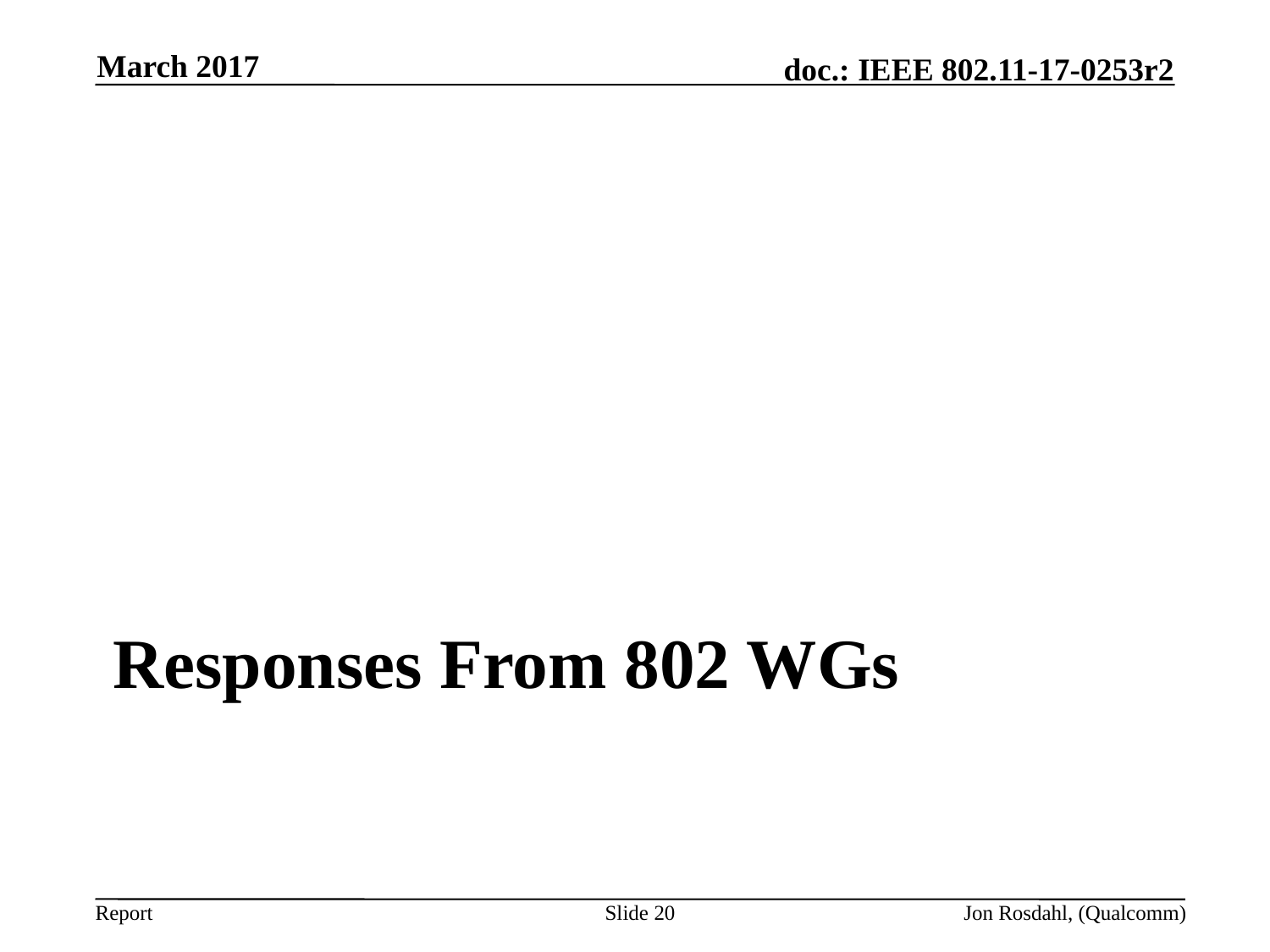

March 2017

# Responses From 802 WGs
Slide 20
Jon Rosdahl, (Qualcomm)